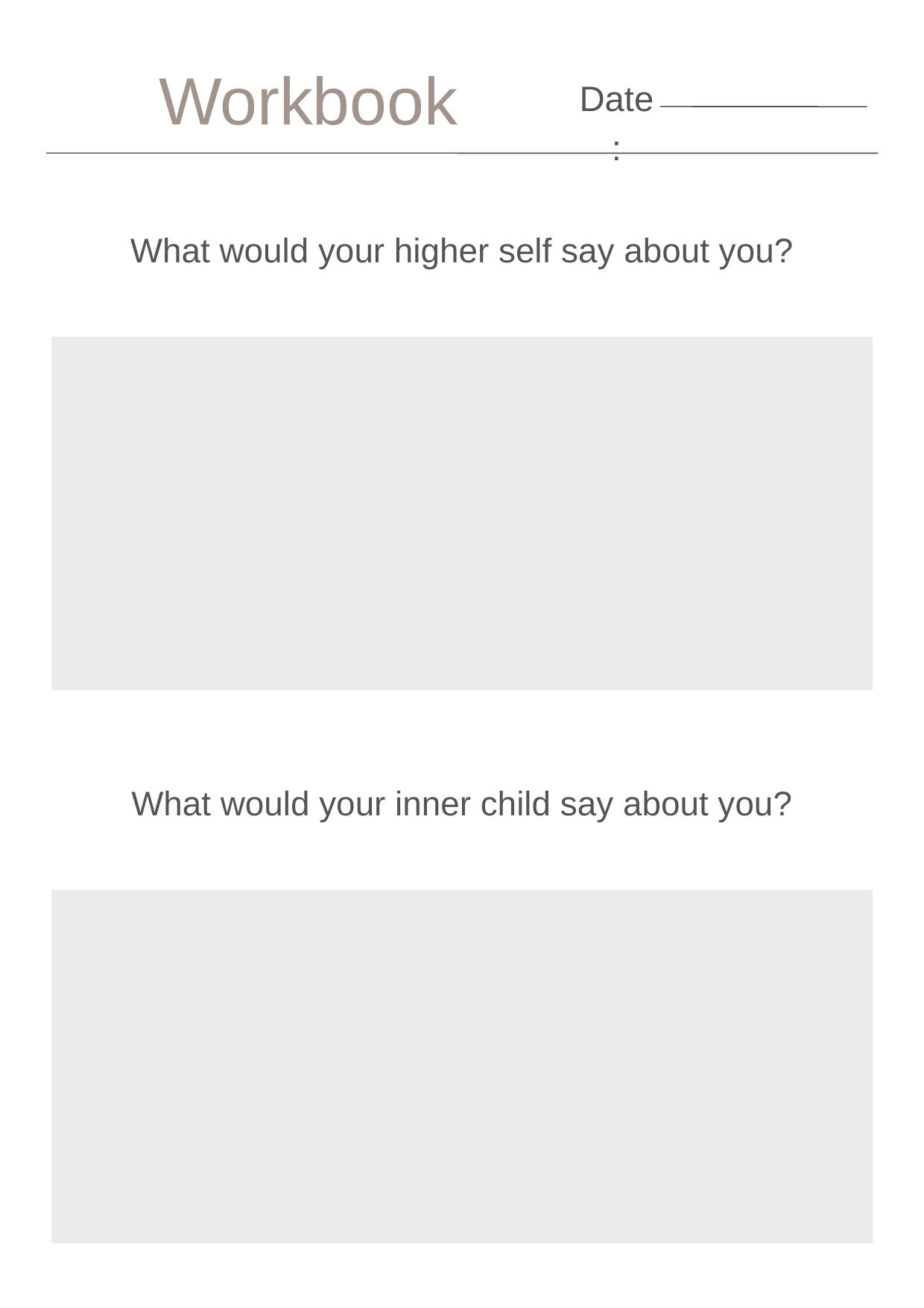

Workbook
Date:

What would your higher self say about you?

What would your inner child say about you?